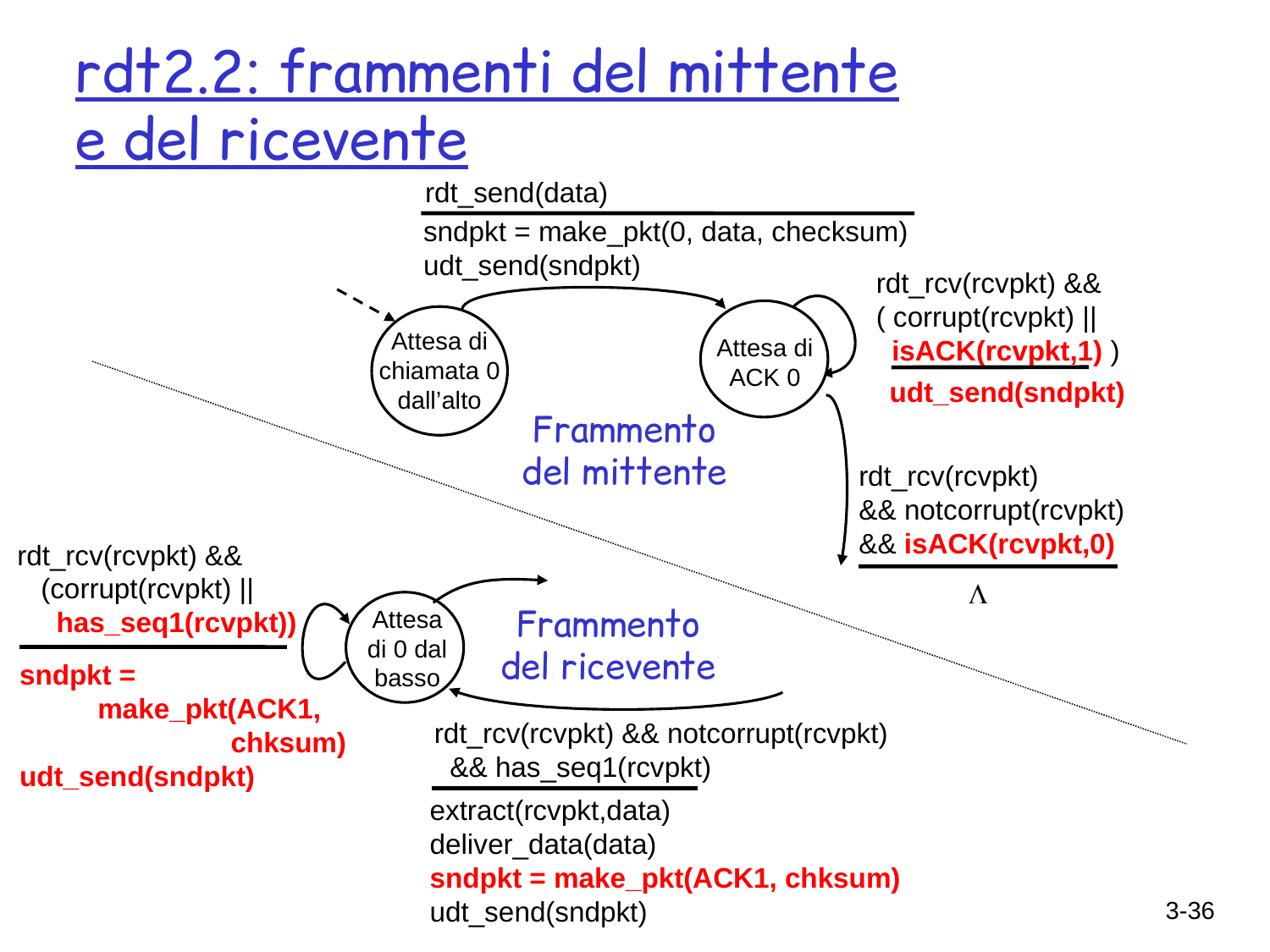

# rdt2.2: frammenti del mittente e del ricevente
rdt_send(data)
sndpkt = make_pkt(0, data, checksum)
udt_send(sndpkt)

rdt_rcv(rcvpkt) &&
( corrupt(rcvpkt) ||
  isACK(rcvpkt,1) )

Attesa di chiamata 0 dall’alto
Attesa di
ACK 0

udt_send(sndpkt)

Frammento
del mittente
rdt_rcv(rcvpkt)
&& notcorrupt(rcvpkt)
&& isACK(rcvpkt,0)
rdt_rcv(rcvpkt) &&
   (corrupt(rcvpkt) ||
     has_seq1(rcvpkt))

Λ

Attesa di 0 dal basso
Frammento
del ricevente

sndpkt =
          make_pkt(ACK1,
                           chksum)
udt_send(sndpkt)

rdt_rcv(rcvpkt) && notcorrupt(rcvpkt)
  && has_seq1(rcvpkt)
extract(rcvpkt,data)
deliver_data(data)
sndpkt = make_pkt(ACK1, chksum)
udt_send(sndpkt)

3-36